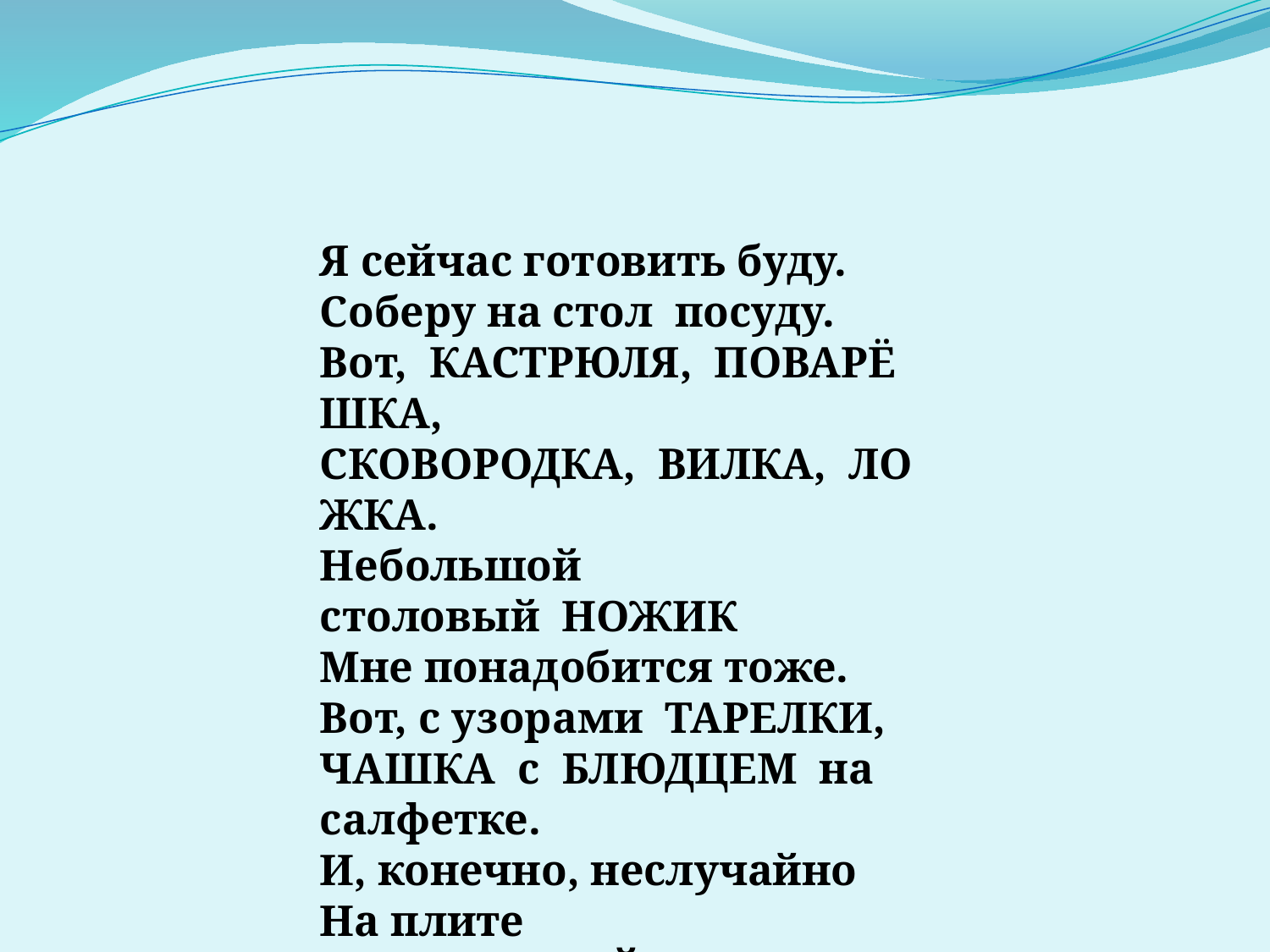

Я сейчас готовить буду.
Соберу на стол  посуду.
Вот,  КАСТРЮЛЯ,  ПОВАРЁШКА,
СКОВОРОДКА,  ВИЛКА,  ЛОЖКА.
Небольшой столовый  НОЖИК
Мне понадобится тоже.
Вот, с узорами  ТАРЕЛКИ,
ЧАШКА  с  БЛЮДЦЕМ  на салфетке.
И, конечно, неслучайно 
На плите дымится  ЧАЙНИК -
Кукол чай пить усажу,
О  ПОСУДЕ  расскажу.